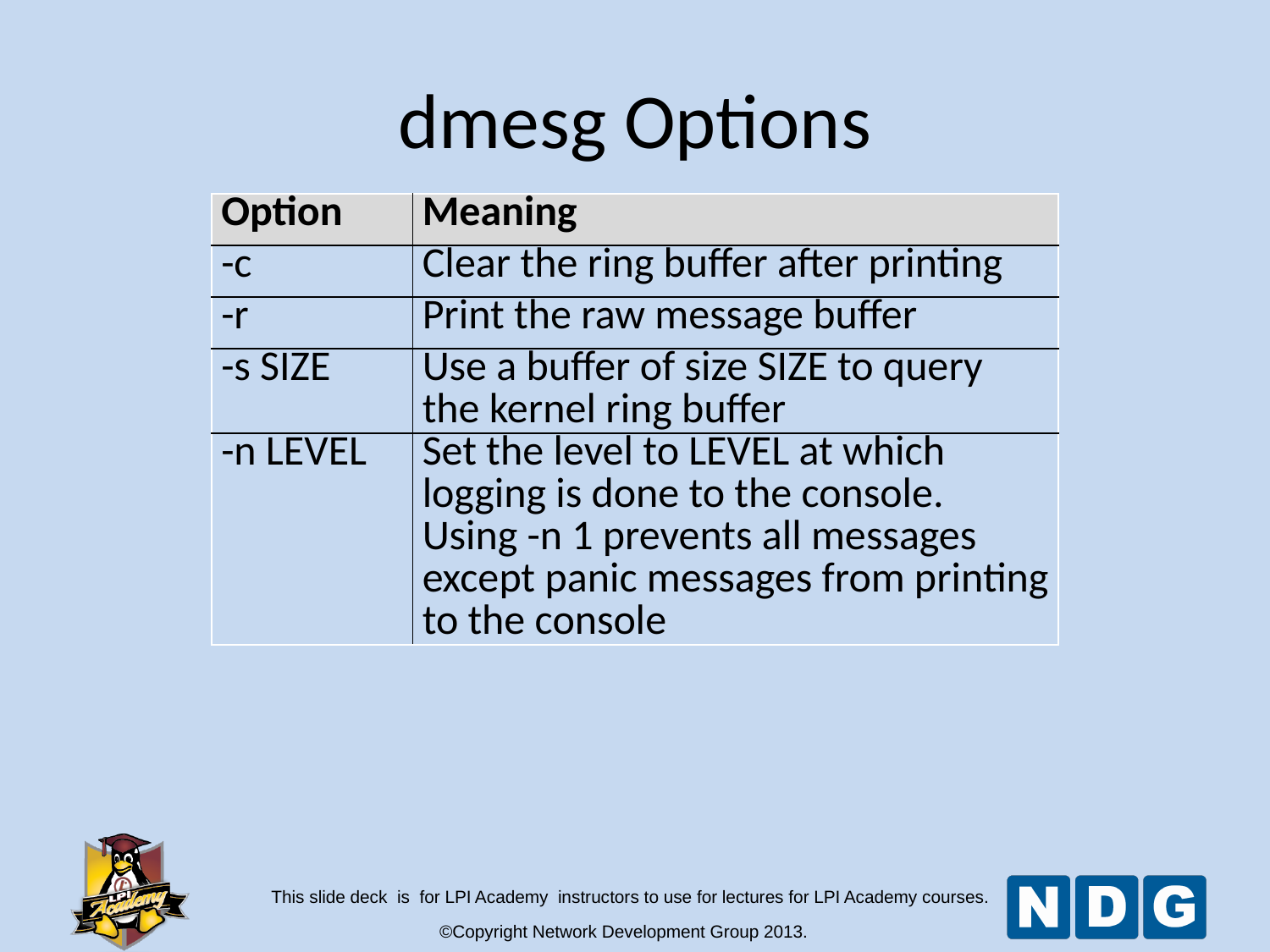

# dmesg Options
| Option | Meaning |
| --- | --- |
| -c | Clear the ring buffer after printing |
| -r | Print the raw message buffer |
| -s SIZE | Use a buffer of size SIZE to query the kernel ring buffer |
| -n LEVEL | Set the level to LEVEL at which logging is done to the console. Using -n 1 prevents all messages except panic messages from printing to the console |